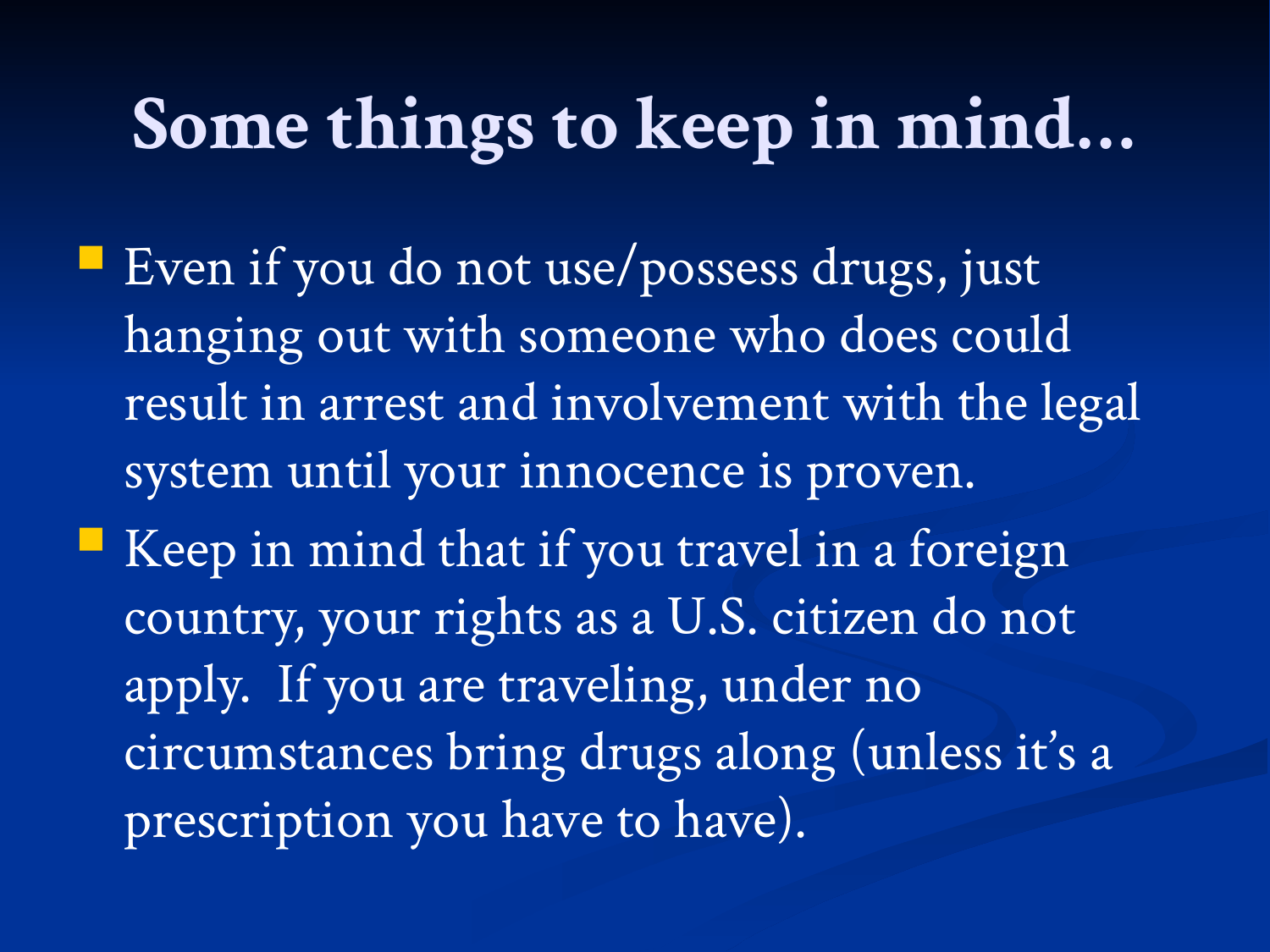

# Some things to keep in mind…
Even if you do not use/possess drugs, just hanging out with someone who does could result in arrest and involvement with the legal system until your innocence is proven.
Keep in mind that if you travel in a foreign country, your rights as a U.S. citizen do not apply.  If you are traveling, under no circumstances bring drugs along (unless it’s a prescription you have to have).